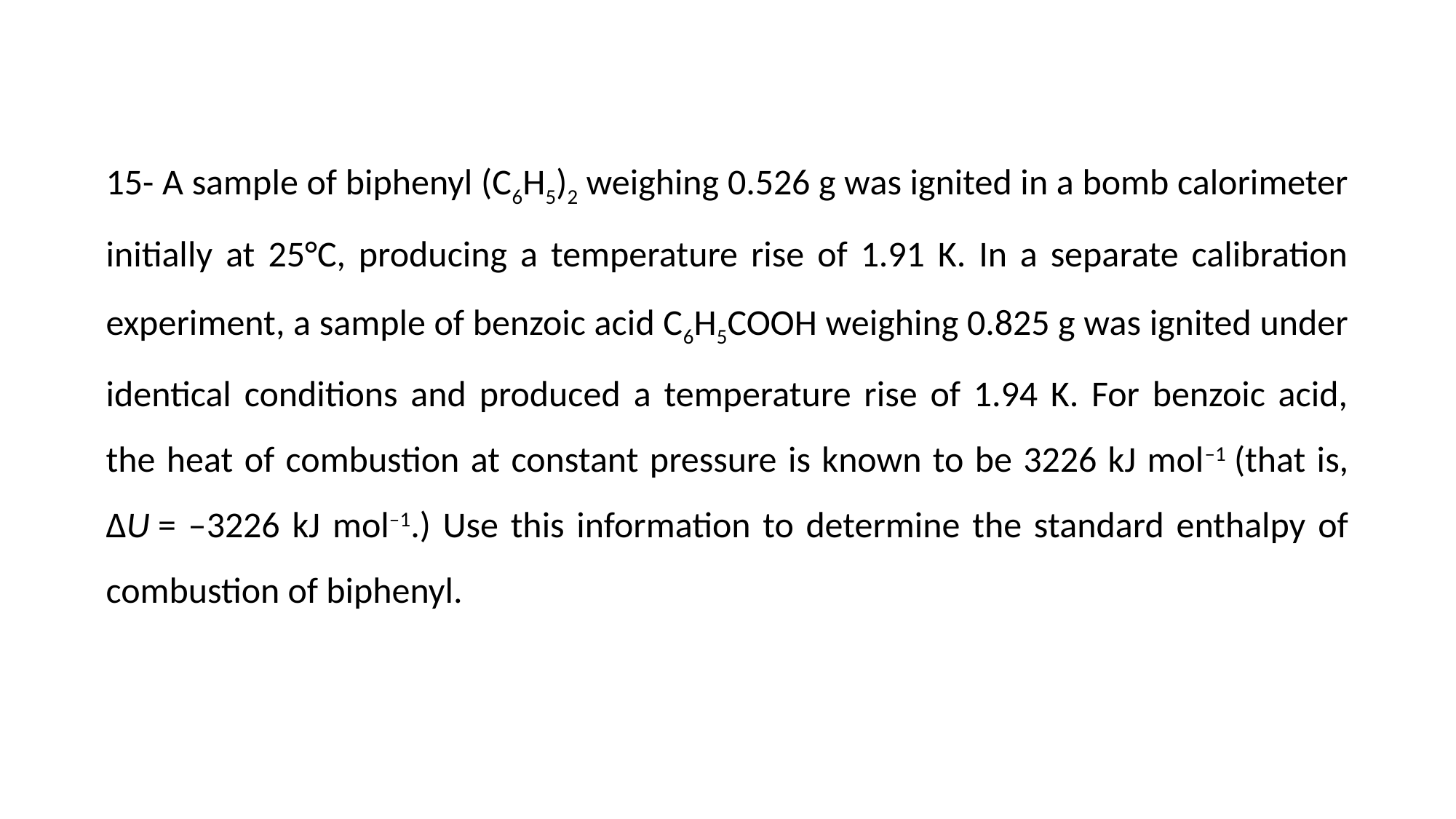

15- A sample of biphenyl (C6H5)2 weighing 0.526 g was ignited in a bomb calorimeter initially at 25°C, producing a temperature rise of 1.91 K. In a separate calibration experiment, a sample of benzoic acid C6H5COOH weighing 0.825 g was ignited under identical conditions and produced a temperature rise of 1.94 K. For benzoic acid, the heat of combustion at constant pressure is known to be 3226 kJ mol–1 (that is, ΔU = –3226 kJ mol–1.) Use this information to determine the standard enthalpy of combustion of biphenyl.